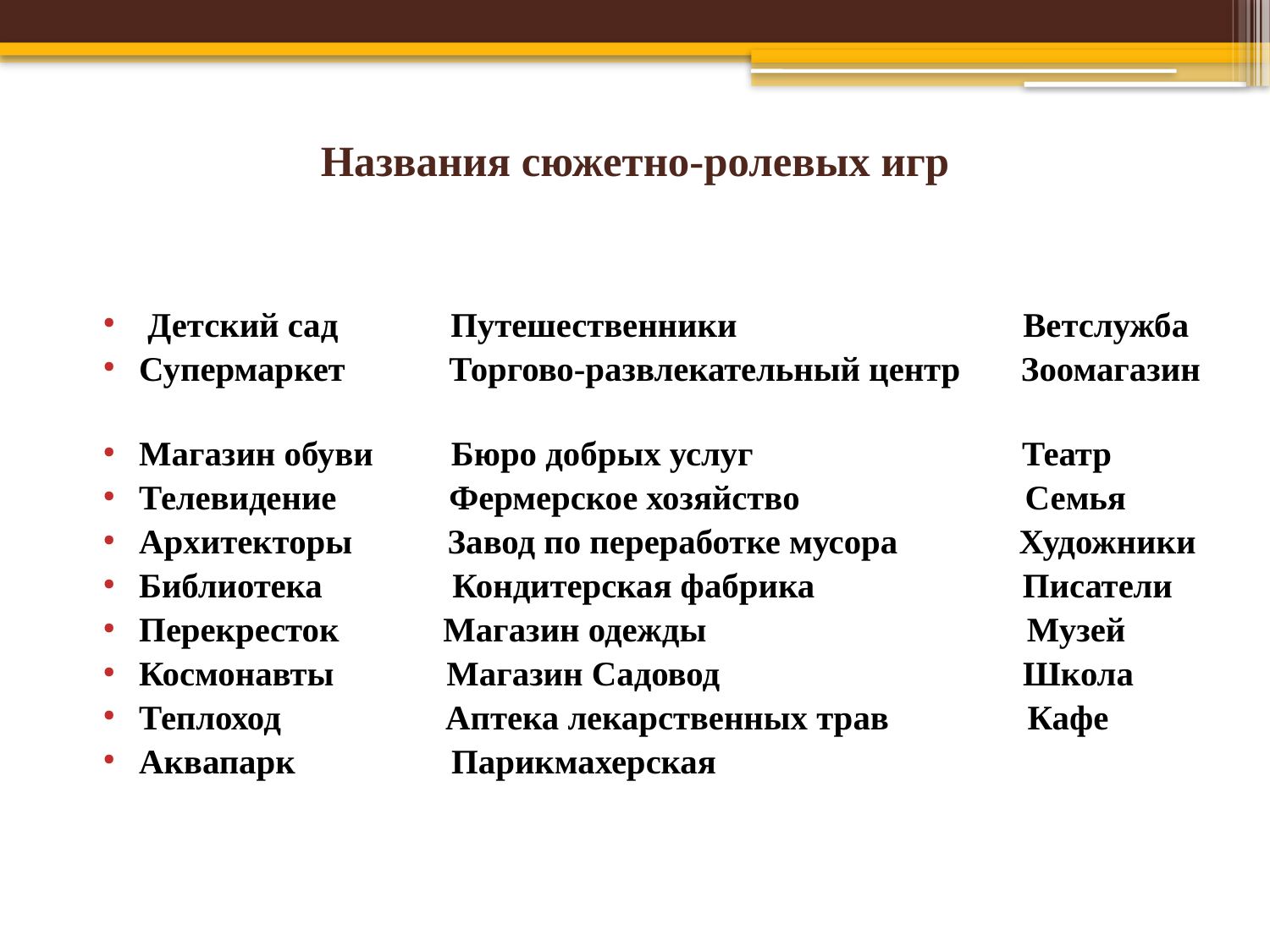

# Названия сюжетно-ролевых игр
 Детский сад             Путешественники                                 Ветслужба
Супермаркет            Торгово-развлекательный центр       Зоомагазин
Магазин обуви         Бюро добрых услуг                               Театр
Телевидение             Фермерское хозяйство                          Семья
Архитекторы           Завод по переработке мусора              Художники
Библиотека               Кондитерская фабрика                        Писатели
Перекресток            Магазин одежды                                     Музей
Космонавты             Магазин Садовод                                   Школа
Теплоход                   Аптека лекарственных трав                Кафе
Аквапарк                  Парикмахерская